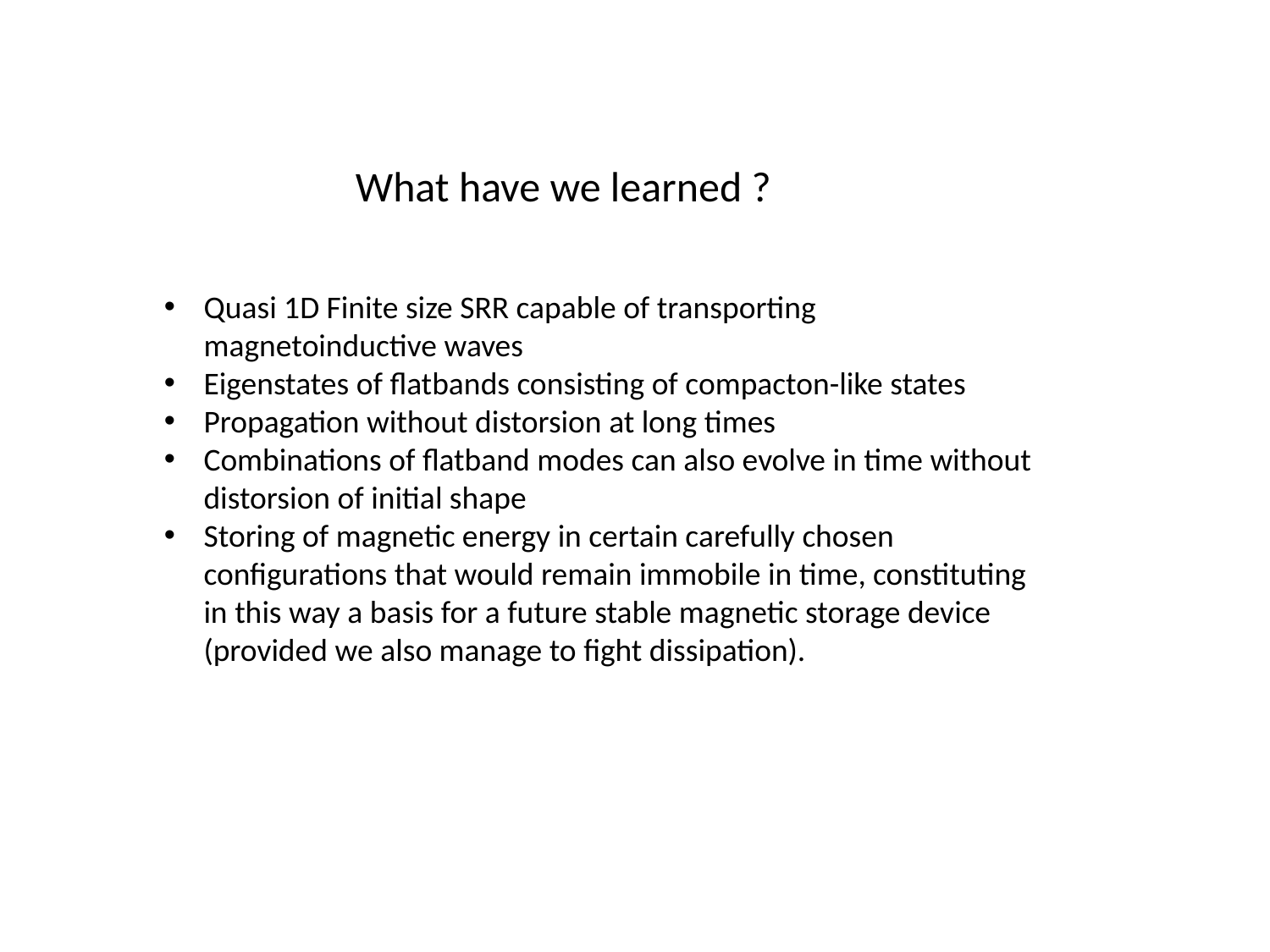

What have we learned ?
Quasi 1D Finite size SRR capable of transporting magnetoinductive waves
Eigenstates of flatbands consisting of compacton-like states
Propagation without distorsion at long times
Combinations of flatband modes can also evolve in time without distorsion of initial shape
Storing of magnetic energy in certain carefully chosen configurations that would remain immobile in time, constituting in this way a basis for a future stable magnetic storage device (provided we also manage to fight dissipation).